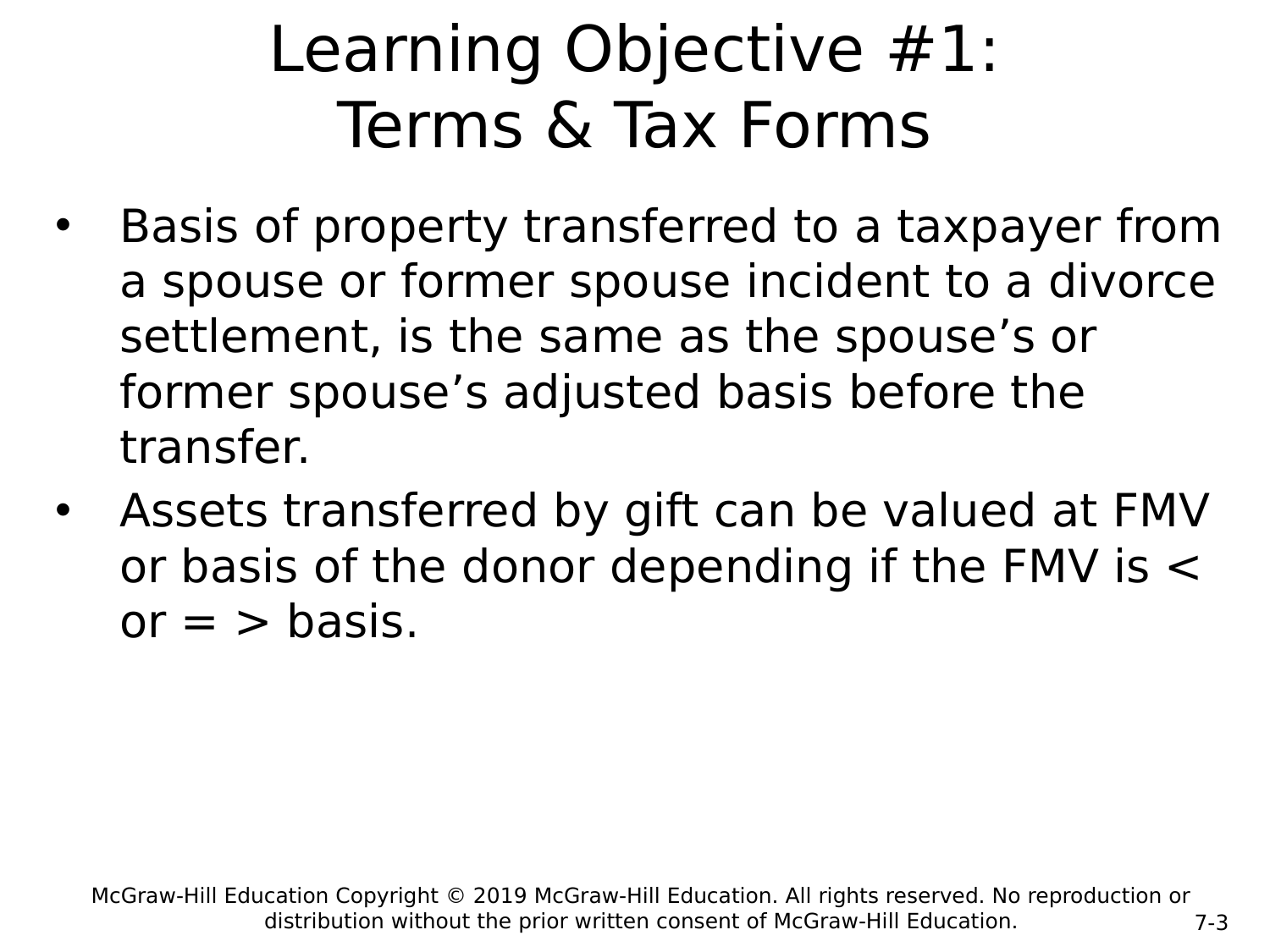

# Learning Objective #1: Terms & Tax Forms
Basis of property transferred to a taxpayer from a spouse or former spouse incident to a divorce settlement, is the same as the spouse’s or former spouse’s adjusted basis before the transfer.
Assets transferred by gift can be valued at FMV or basis of the donor depending if the FMV is < or = > basis.
McGraw-Hill Education Copyright © 2019 McGraw-Hill Education. All rights reserved. No reproduction or distribution without the prior written consent of McGraw-Hill Education.
7-3